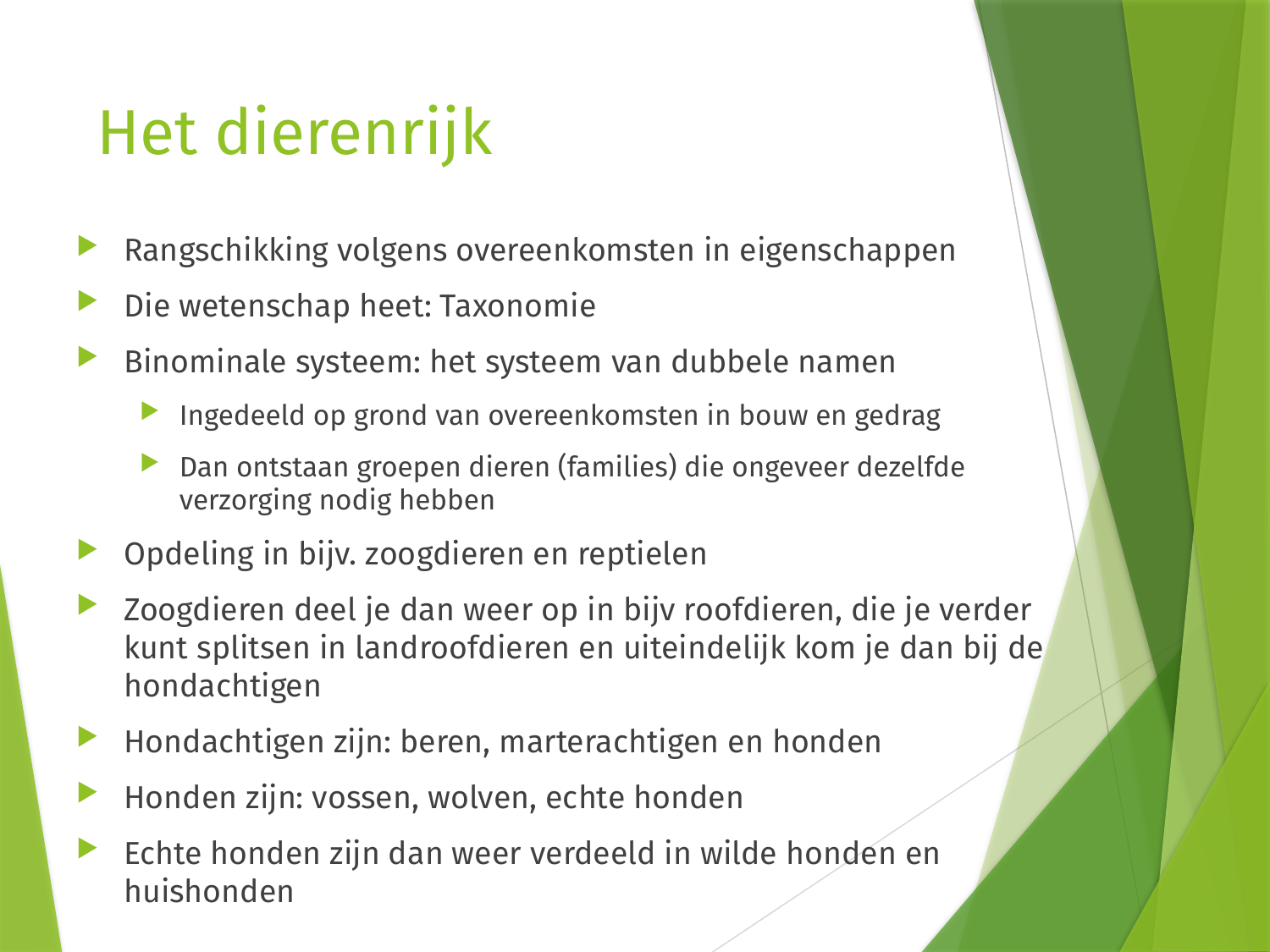

# Het dierenrijk
Rangschikking volgens overeenkomsten in eigenschappen
Die wetenschap heet: Taxonomie
Binominale systeem: het systeem van dubbele namen
Ingedeeld op grond van overeenkomsten in bouw en gedrag
Dan ontstaan groepen dieren (families) die ongeveer dezelfde verzorging nodig hebben
Opdeling in bijv. zoogdieren en reptielen
Zoogdieren deel je dan weer op in bijv roofdieren, die je verder kunt splitsen in landroofdieren en uiteindelijk kom je dan bij de hondachtigen
Hondachtigen zijn: beren, marterachtigen en honden
Honden zijn: vossen, wolven, echte honden
Echte honden zijn dan weer verdeeld in wilde honden en huishonden